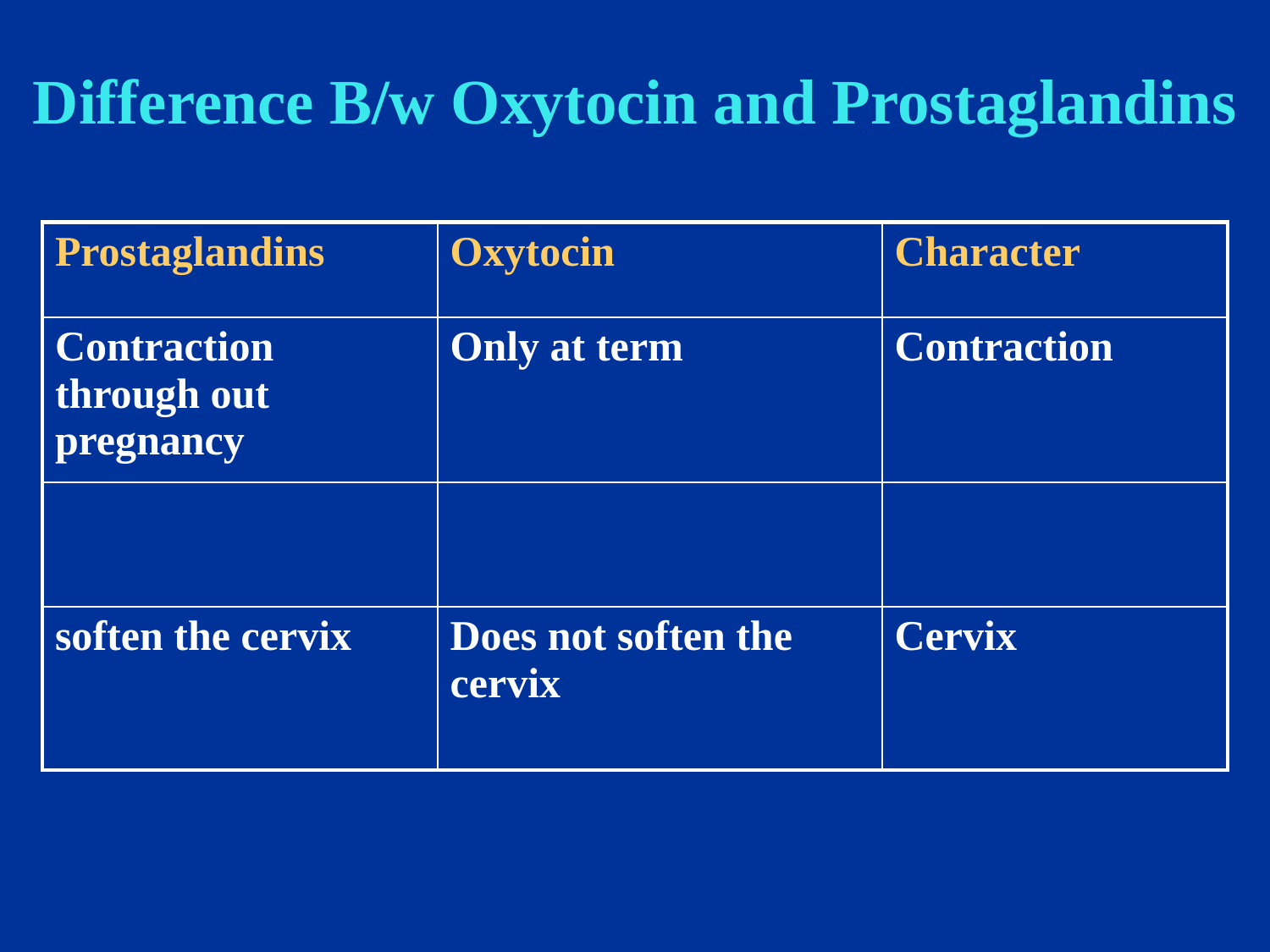

# Difference B/w Oxytocin and Prostaglandins
| Prostaglandins | Oxytocin | Character |
| --- | --- | --- |
| Contraction through out pregnancy | Only at term | Contraction |
|  |  |  |
| soften the cervix | Does not soften the cervix | Cervix |